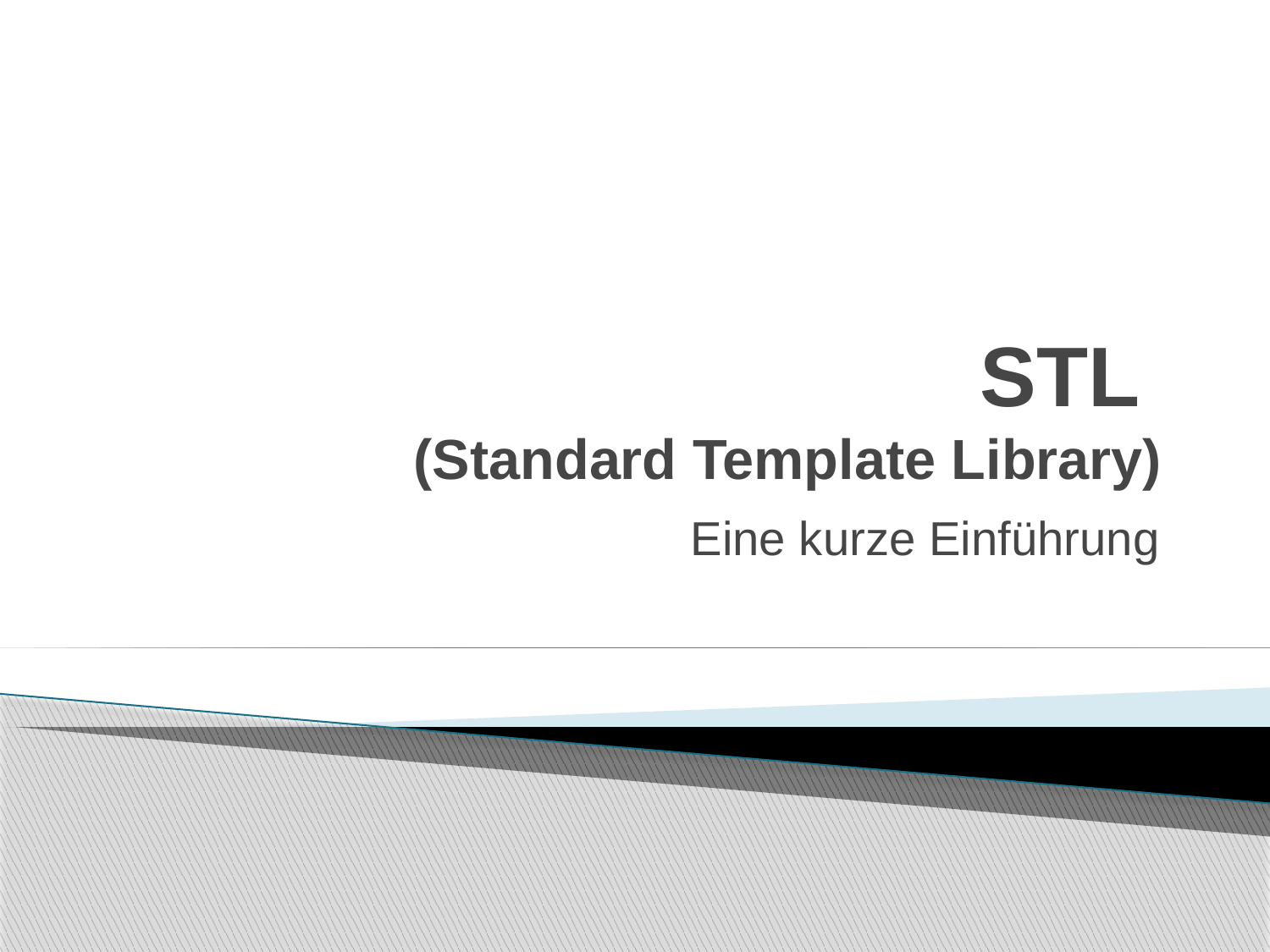

# STL (Standard Template Library)
Eine kurze Einführung